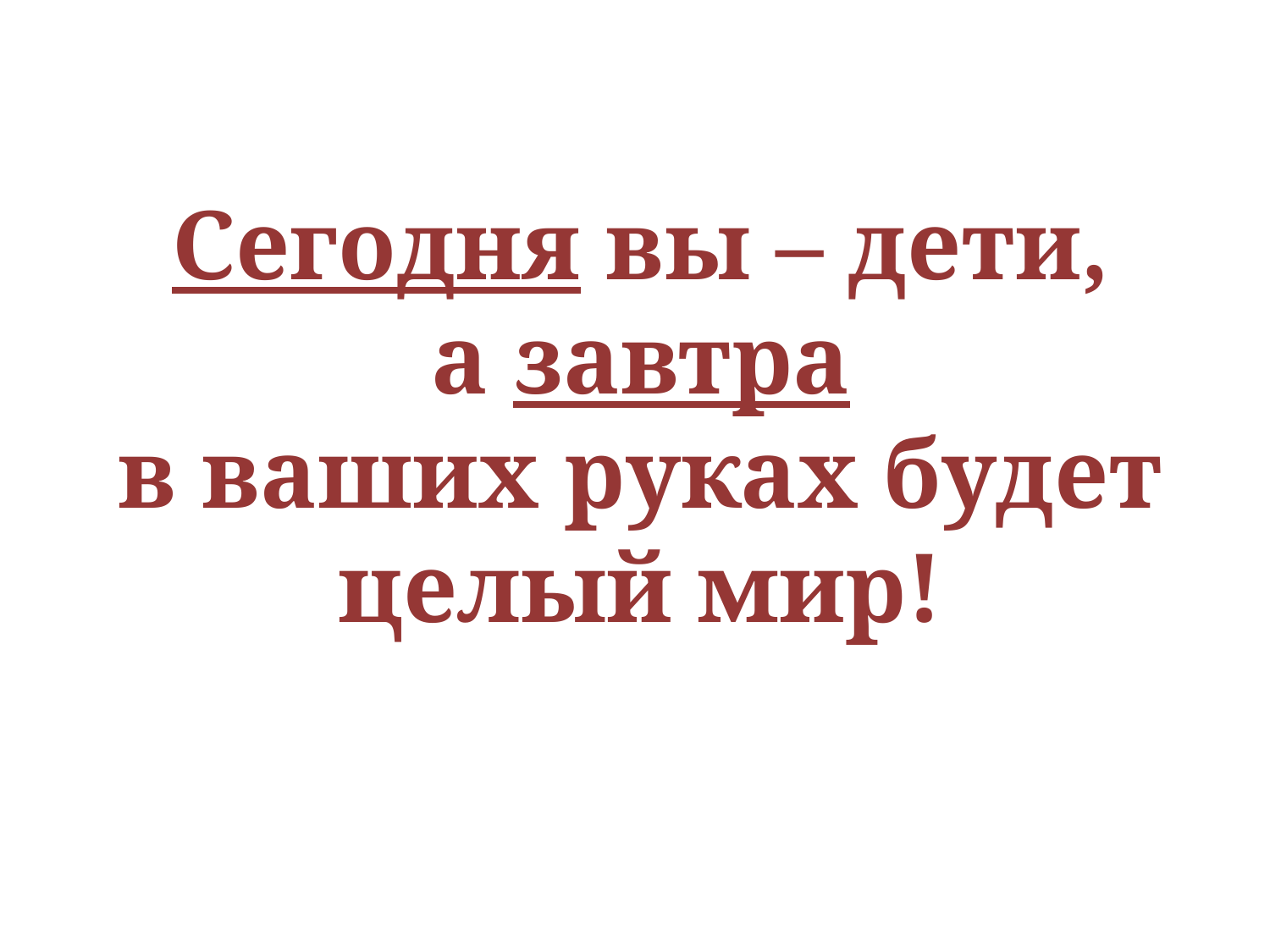

# Сегодня вы – дети, а завтра в ваших руках будет целый мир!